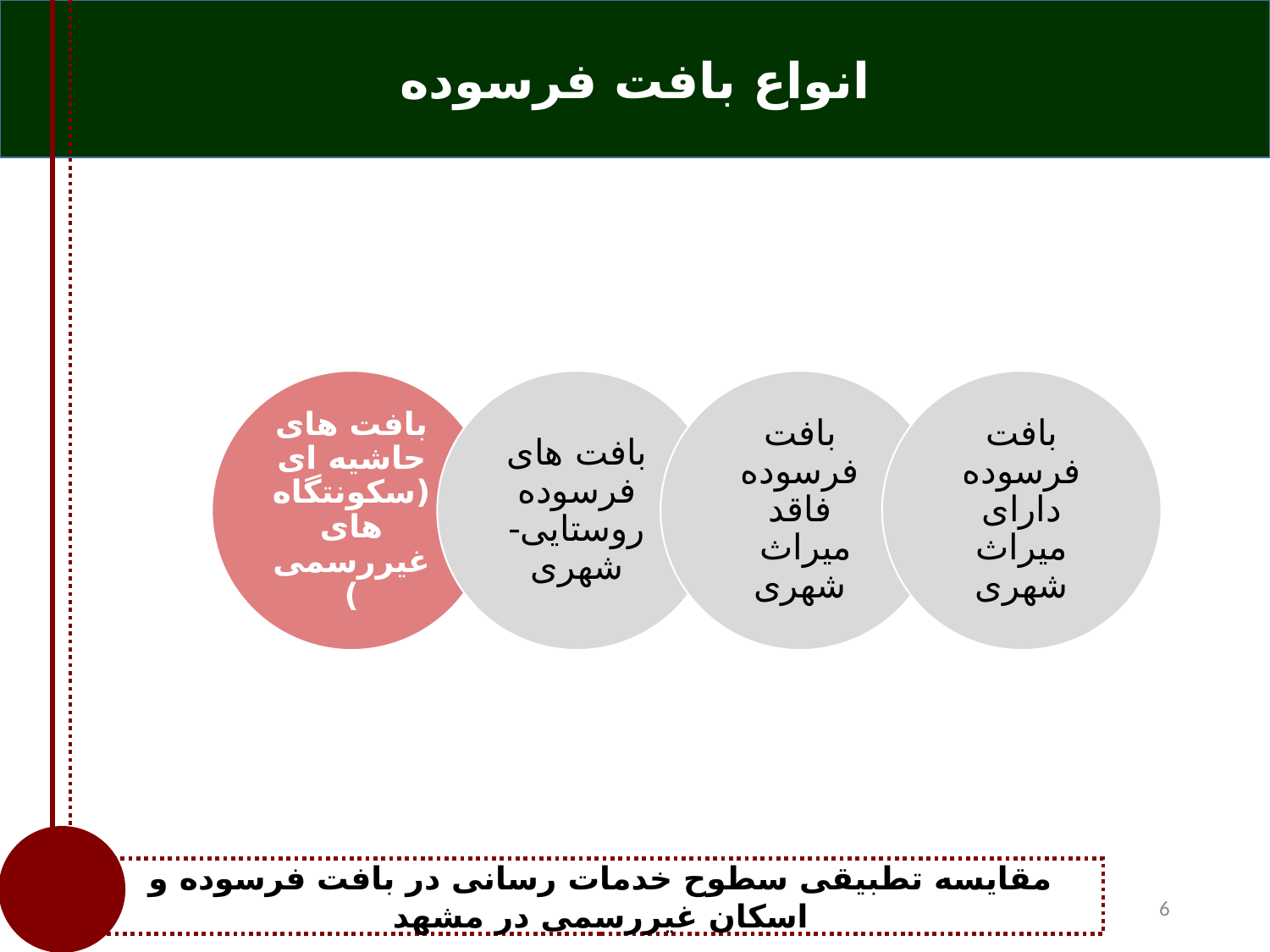

انواع بافت فرسوده
بافت های حاشیه ای (سکونتگاه های غیررسمی)
بافت های فرسوده روستایی- شهری
بافت فرسوده فاقد میراث  شهری
بافت فرسوده دارای میراث شهری

مقایسه تطبیقی سطوح خدمات رسانی در بافت فرسوده و اسکان غیررسمی در مشهد
6